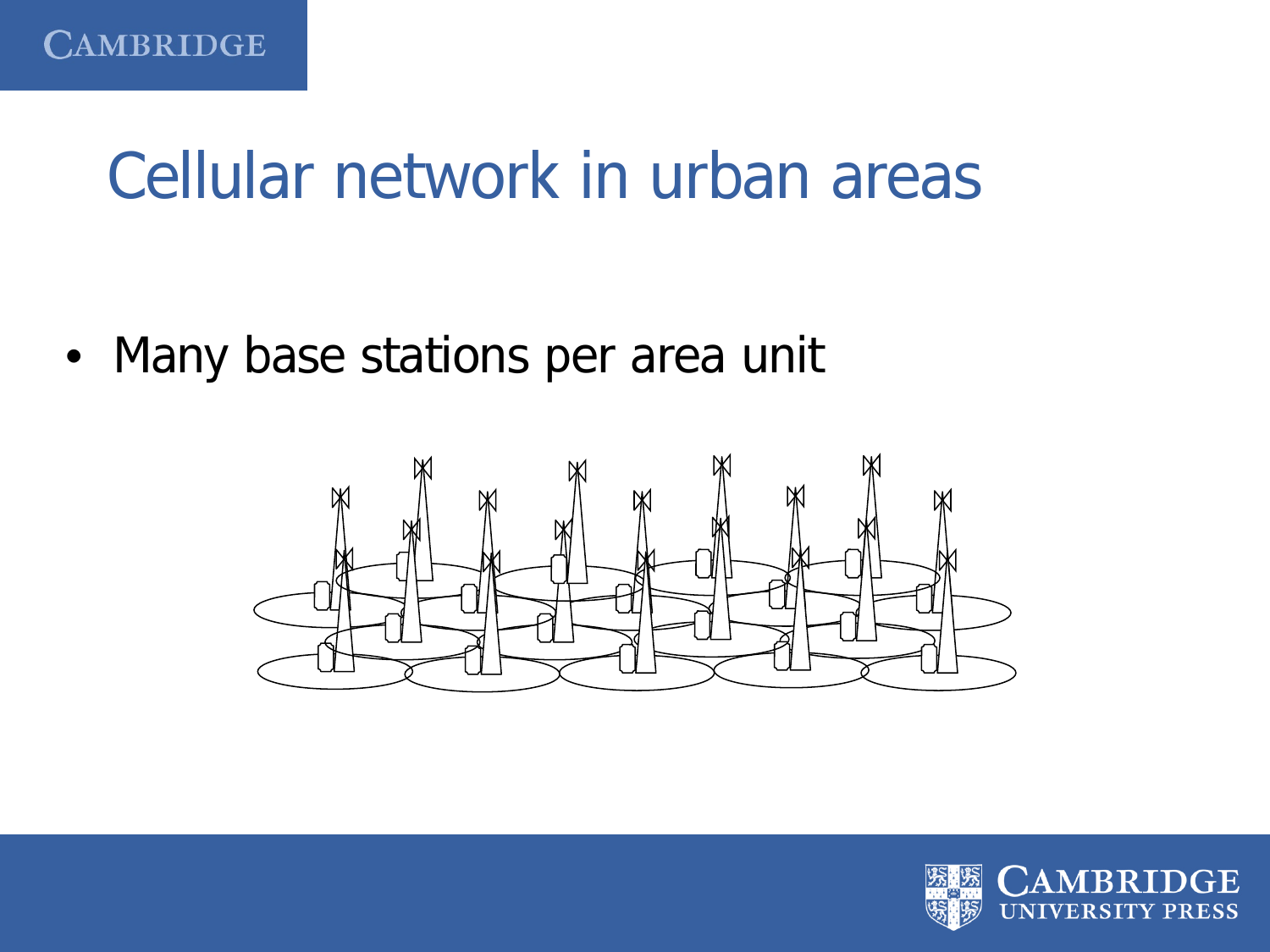

# Cellular network in urban areas
Many base stations per area unit